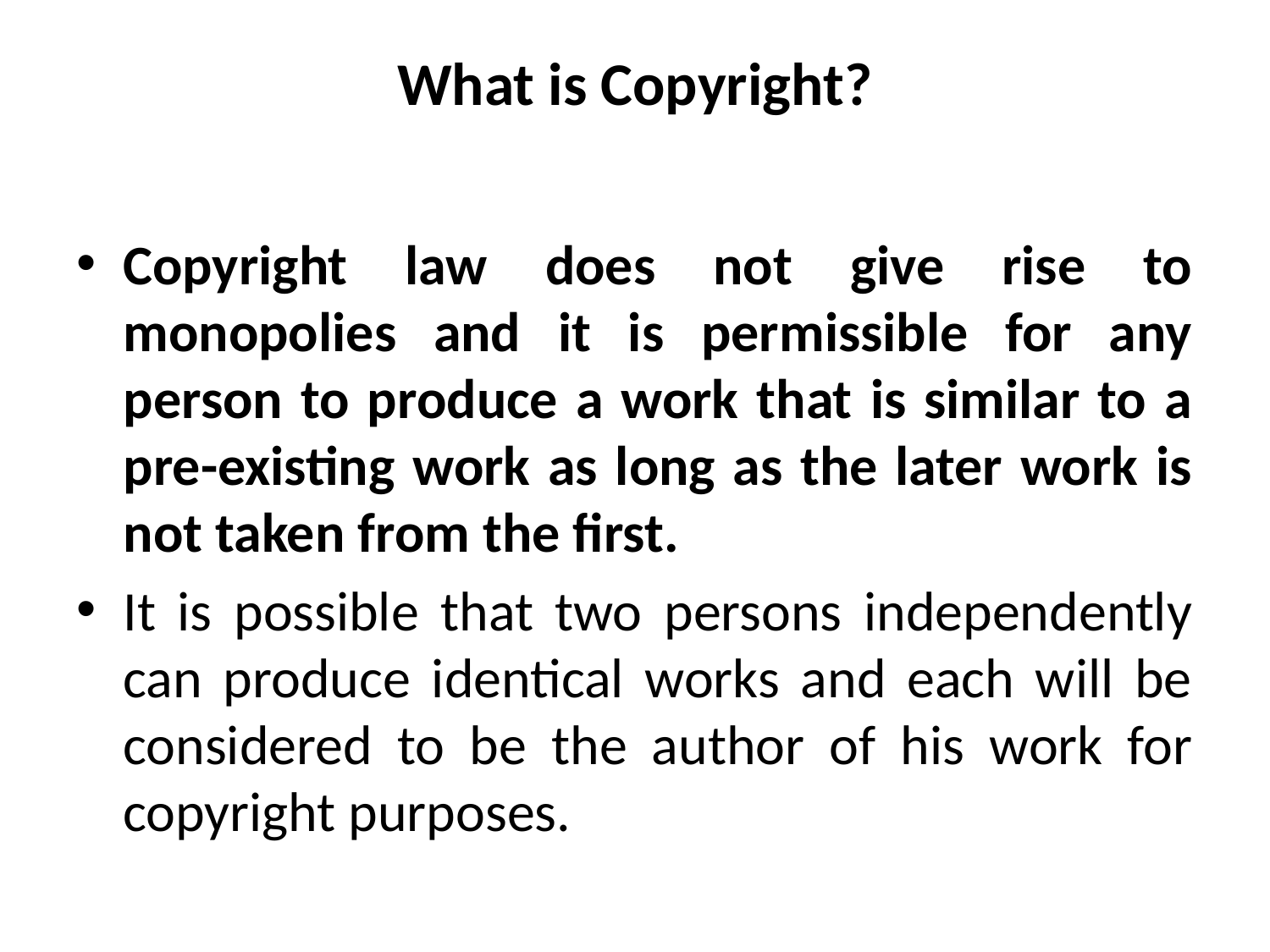

# What is Copyright?
Copyright law does not give rise to monopolies and it is permissible for any person to produce a work that is similar to a pre-existing work as long as the later work is not taken from the first.
It is possible that two persons independently can produce identical works and each will be considered to be the author of his work for copyright purposes.